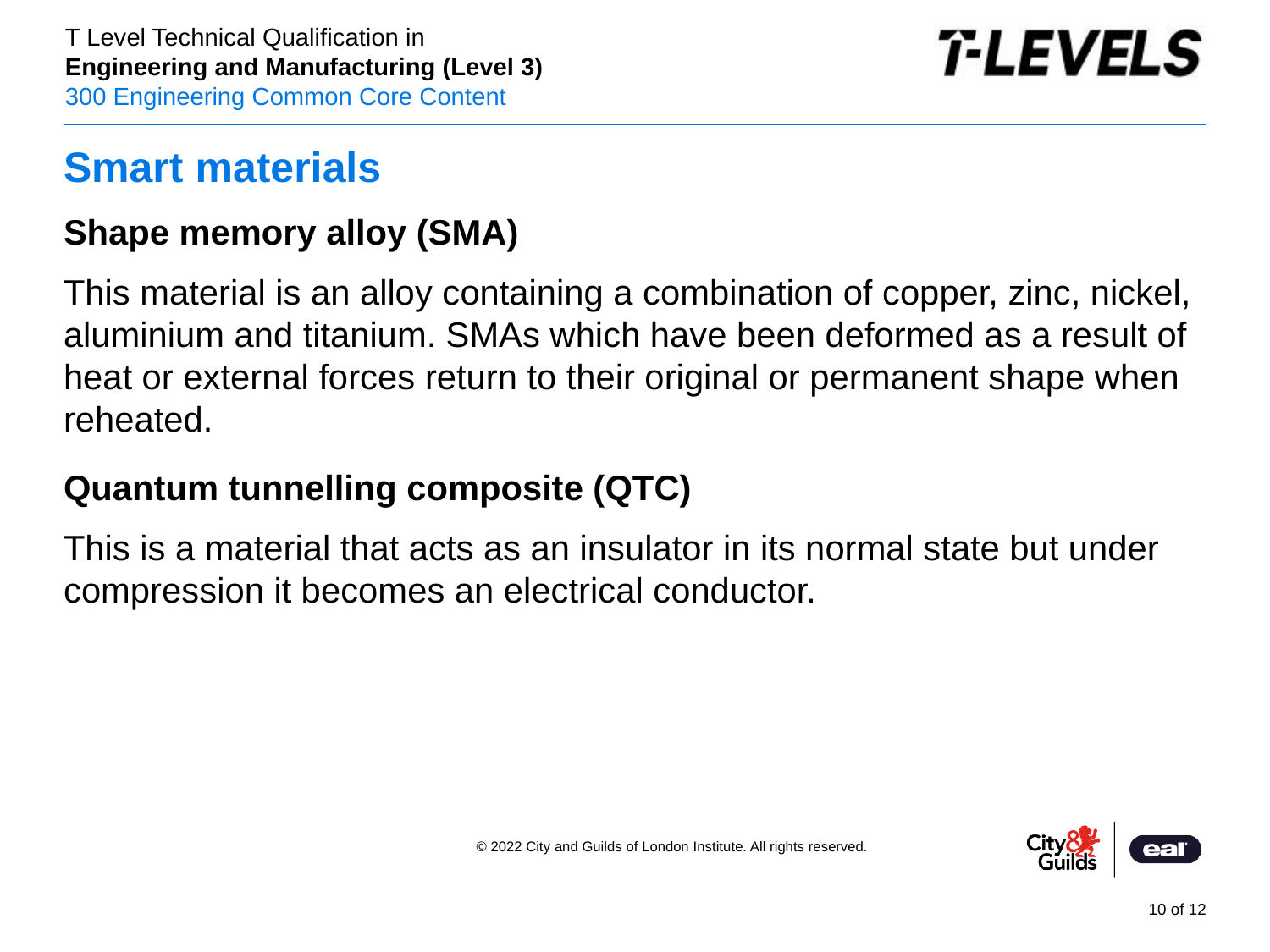

# Smart materials
Shape memory alloy (SMA)
This material is an alloy containing a combination of copper, zinc, nickel, aluminium and titanium. SMAs which have been deformed as a result of heat or external forces return to their original or permanent shape when reheated.
Quantum tunnelling composite (QTC)
This is a material that acts as an insulator in its normal state but under compression it becomes an electrical conductor.